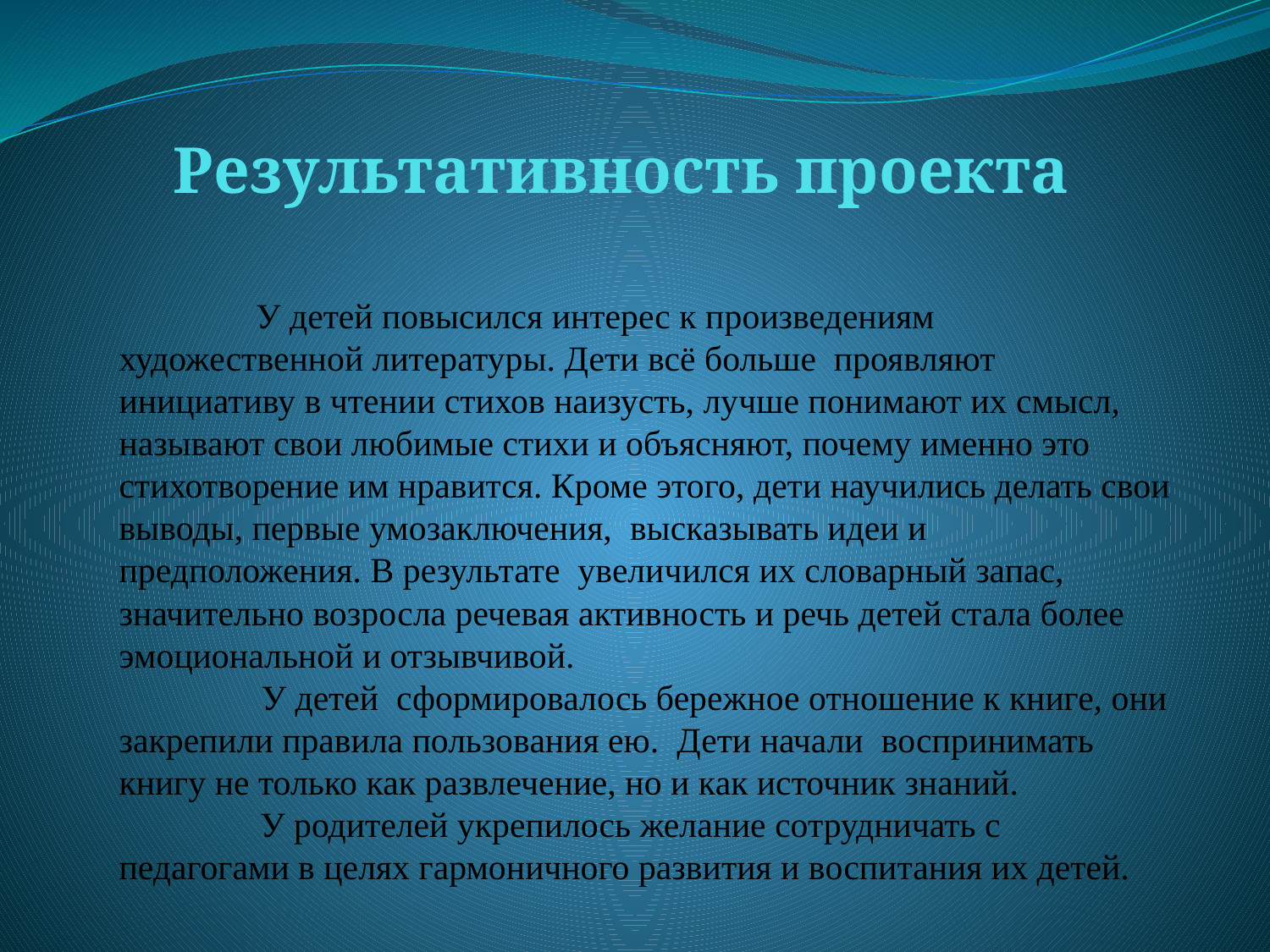

# Результативность проекта
                 У детей повысился интерес к произведениям художественной литературы. Дети всё больше  проявляют инициативу в чтении стихов наизусть, лучше понимают их смысл,  называют свои любимые стихи и объясняют, почему именно это стихотворение им нравится. Кроме этого, дети научились делать свои выводы, первые умозаключения,  высказывать идеи и предположения. В результате  увеличился их словарный запас, значительно возросла речевая активность и речь детей стала более эмоциональной и отзывчивой.
                У детей  сформировалось бережное отношение к книге, они закрепили правила пользования ею.  Дети начали  воспринимать книгу не только как развлечение, но и как источник знаний.
                 У родителей укрепилось желание сотрудничать с педагогами в целях гармоничного развития и воспитания их детей.